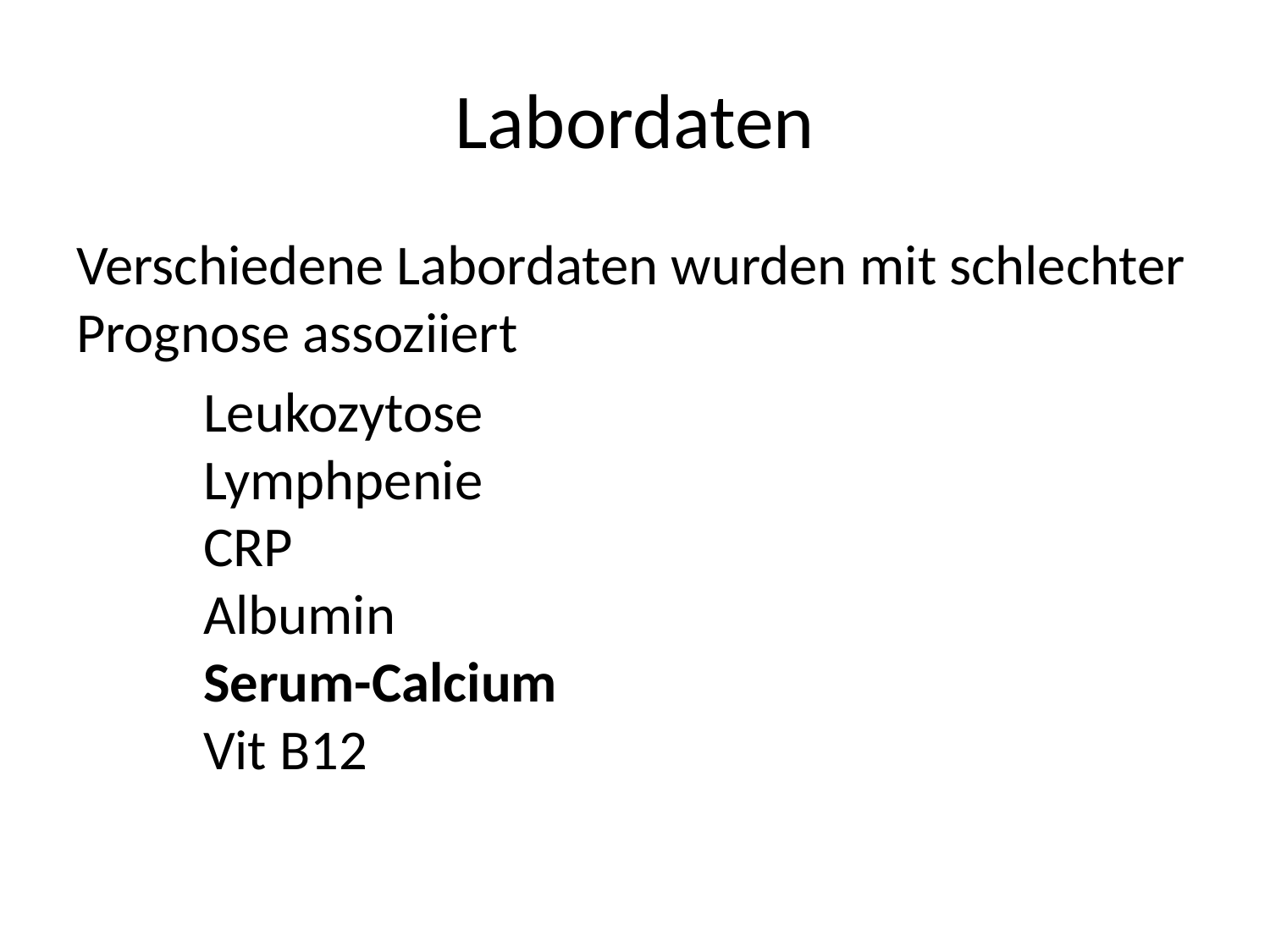

# Labordaten
Verschiedene Labordaten wurden mit schlechter Prognose assoziiert
	Leukozytose
	Lymphpenie
	CRP
	Albumin
	Serum-Calcium
	Vit B12